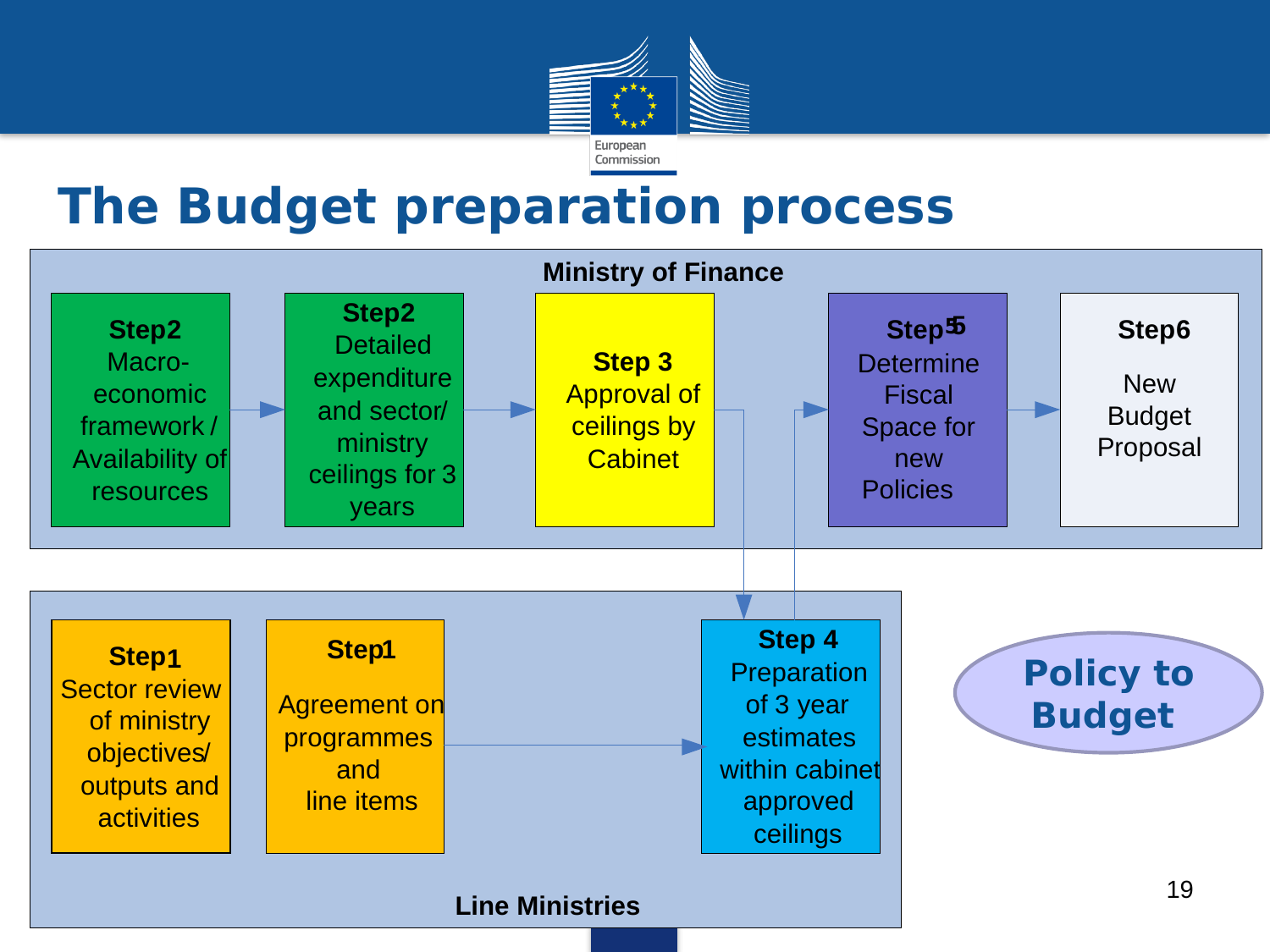

The Budget preparation process

Step
2
Step
2
Step
5
Step
6
Detailed
Macro
-
Step
3
Determine Fiscal Space for new Policies
expenditure
New Budget Proposal
economic
Approval of
and sector
/

framework
/
ceilings by

ministry
Availability of
Cabinet
ceilings for
3
resources
years

Step
4
Step
1
Step
1
Preparation
Sector review
of
3
year
of ministry
estimates
objectives
/
within cabinet
outputs and
approved
activities
ceilings
Ministry of Finance
5
Policy to Budget
Agreement on
programmes

and
line items
19
Line Ministries